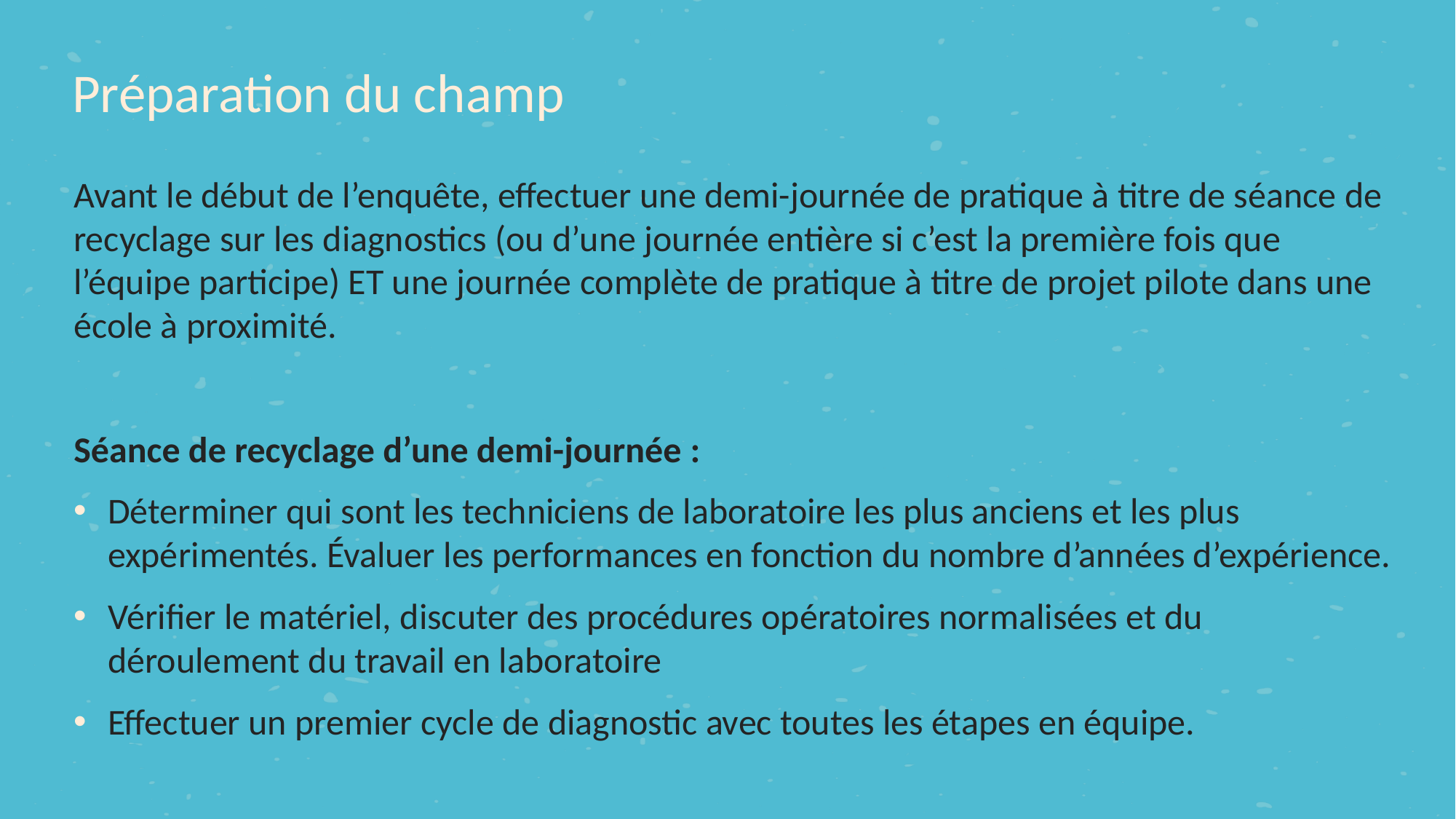

Préparation du champ
Avant le début de l’enquête, effectuer une demi-journée de pratique à titre de séance de recyclage sur les diagnostics (ou d’une journée entière si c’est la première fois que l’équipe participe) ET une journée complète de pratique à titre de projet pilote dans une école à proximité.

Séance de recyclage d’une demi-journée :
Déterminer qui sont les techniciens de laboratoire les plus anciens et les plus expérimentés. Évaluer les performances en fonction du nombre d’années d’expérience.
Vérifier le matériel, discuter des procédures opératoires normalisées et du déroulement du travail en laboratoire
Effectuer un premier cycle de diagnostic avec toutes les étapes en équipe.